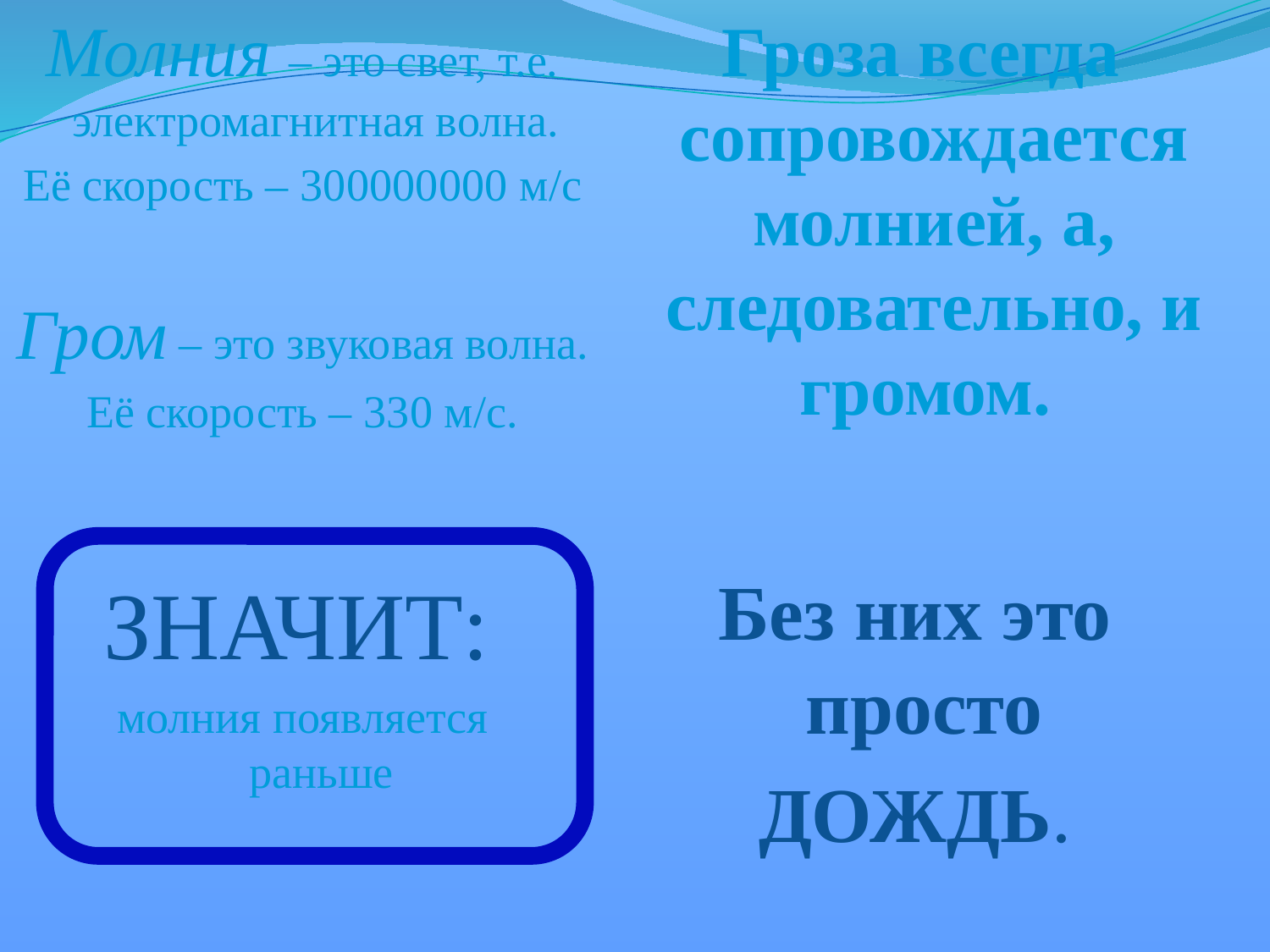

Молния – это свет, т.е. электромагнитная волна.
Её скорость – 300000000 м/с

Гром – это звуковая волна.
Её скорость – 330 м/с.

 Гроза всегда сопровождается молнией, а, следовательно, и громом.

Без них это просто
ДОЖДЬ.

ЗНАЧИТ:
молния появляется раньше